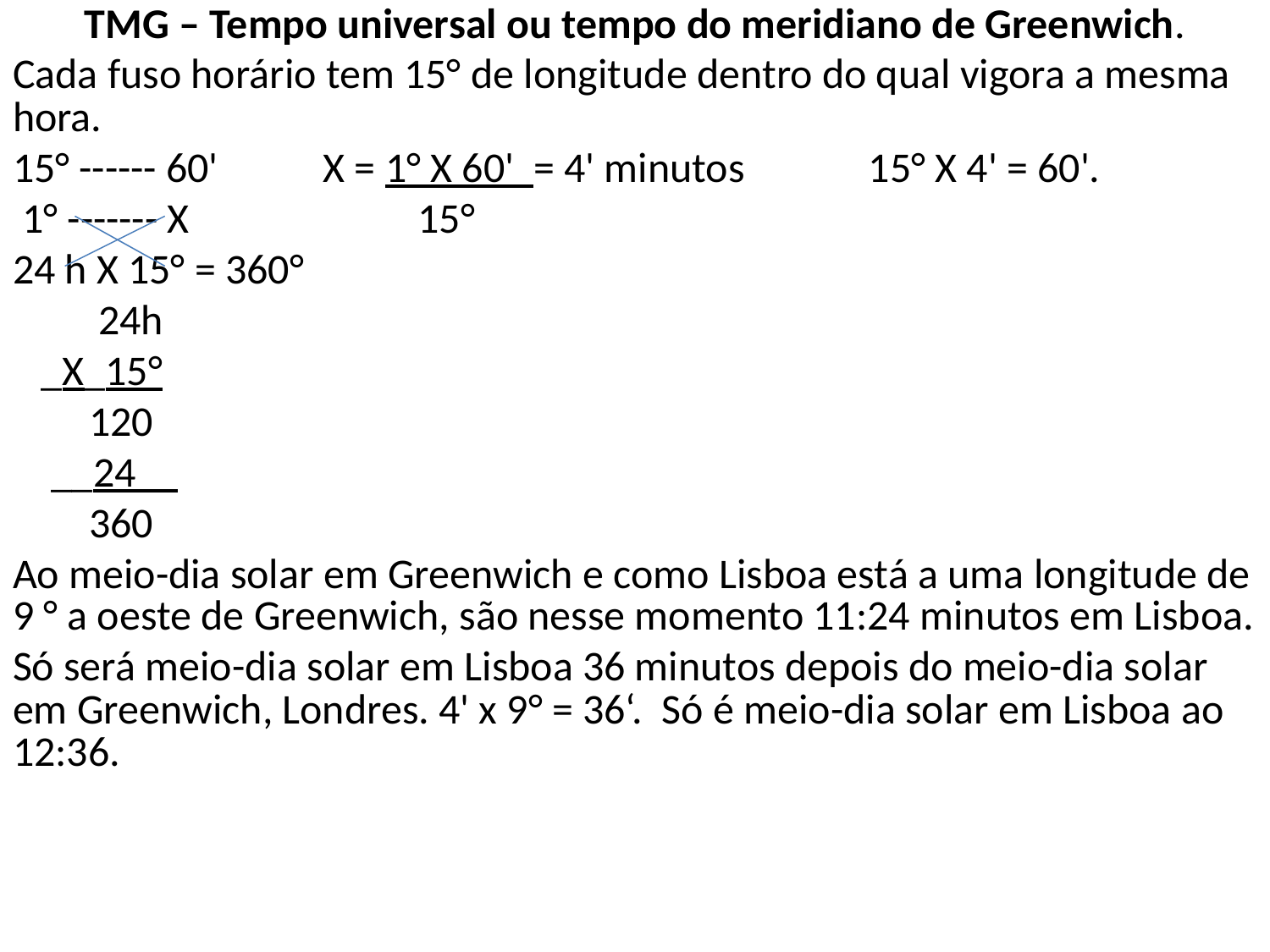

TMG – Tempo universal ou tempo do meridiano de Greenwich.
Cada fuso horário tem 15° de longitude dentro do qual vigora a mesma hora.
15° ------ 60'           X = 1° X 60'  = 4' minutos             15° X 4' = 60'.
 1° ------- X                        15°
24 h X 15° = 360°
         24h
   _X_15°
        120
    __24__
        360
Ao meio-dia solar em Greenwich e como Lisboa está a uma longitude de 9 ° a oeste de Greenwich, são nesse momento 11:24 minutos em Lisboa.
Só será meio-dia solar em Lisboa 36 minutos depois do meio-dia solar em Greenwich, Londres. 4' x 9° = 36‘.  Só é meio-dia solar em Lisboa ao 12:36.